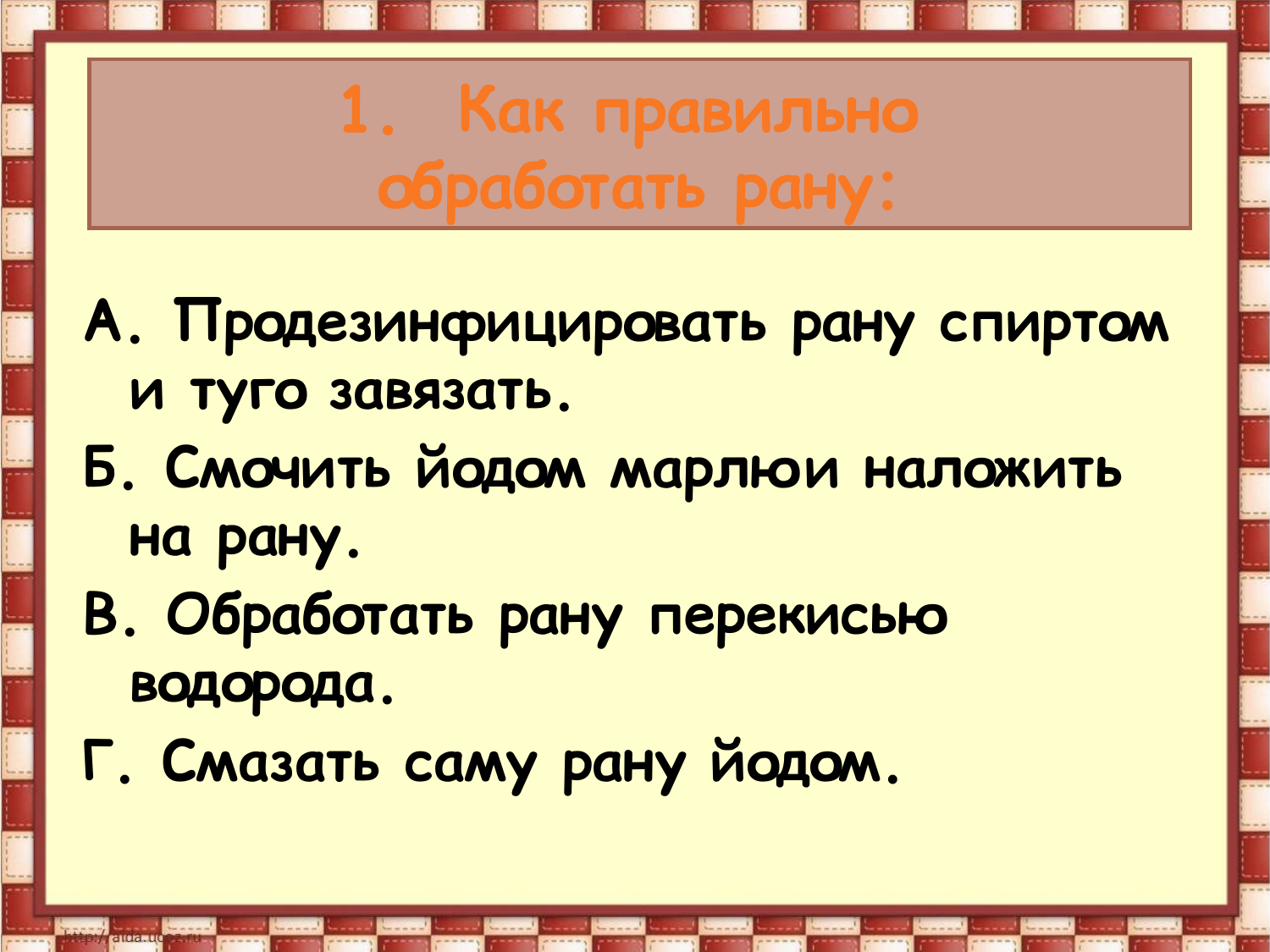

# 1.  Как правильно обработать рану:
А. Продезинфицировать рану спиртом и туго завязать.
Б. Смочить йодом марлю и наложить на рану.
В. Обработать рану перекисью водорода.
Г. Смазать саму рану йодом.